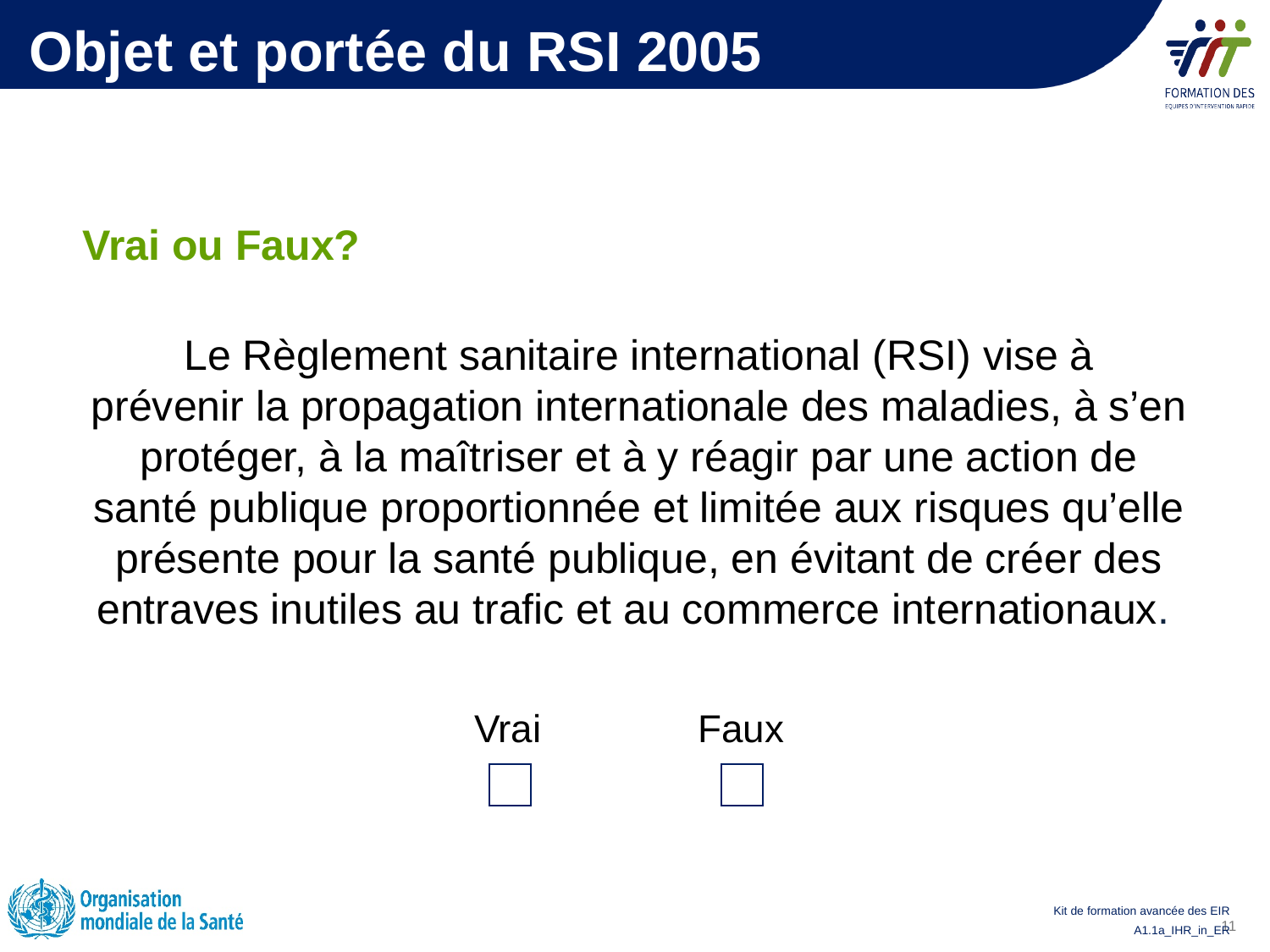

# Objet et portée du RSI 2005
Vrai ou Faux?

Le Règlement sanitaire international (RSI) vise à prévenir la propagation internationale des maladies, à s’en protéger, à la maîtriser et à y réagir par une action de santé publique proportionnée et limitée aux risques qu’elle présente pour la santé publique, en évitant de créer des entraves inutiles au trafic et au commerce internationaux.

Vrai
Faux